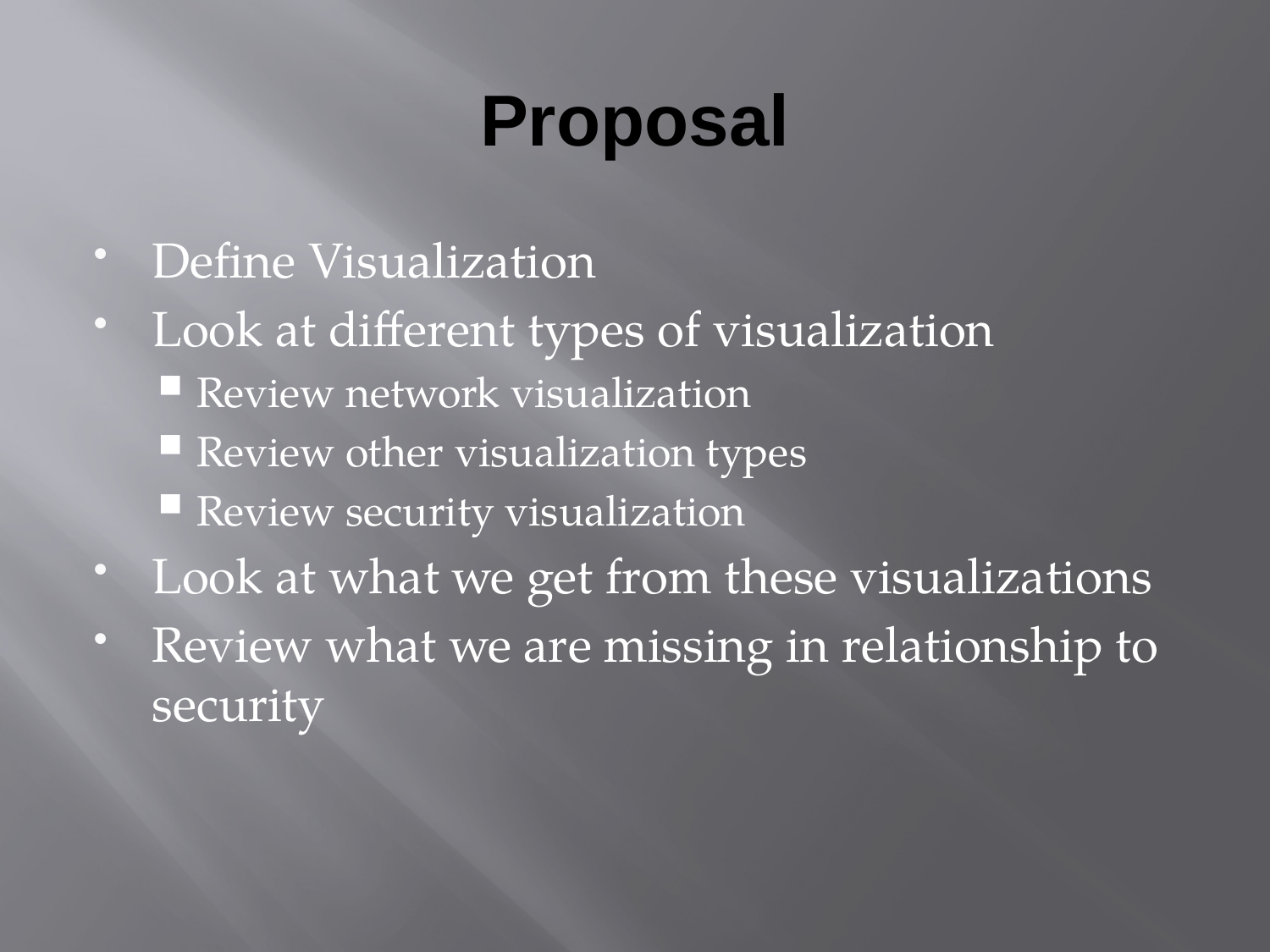

# Proposal
Define Visualization
Look at different types of visualization
Review network visualization
Review other visualization types
Review security visualization
Look at what we get from these visualizations
Review what we are missing in relationship to security